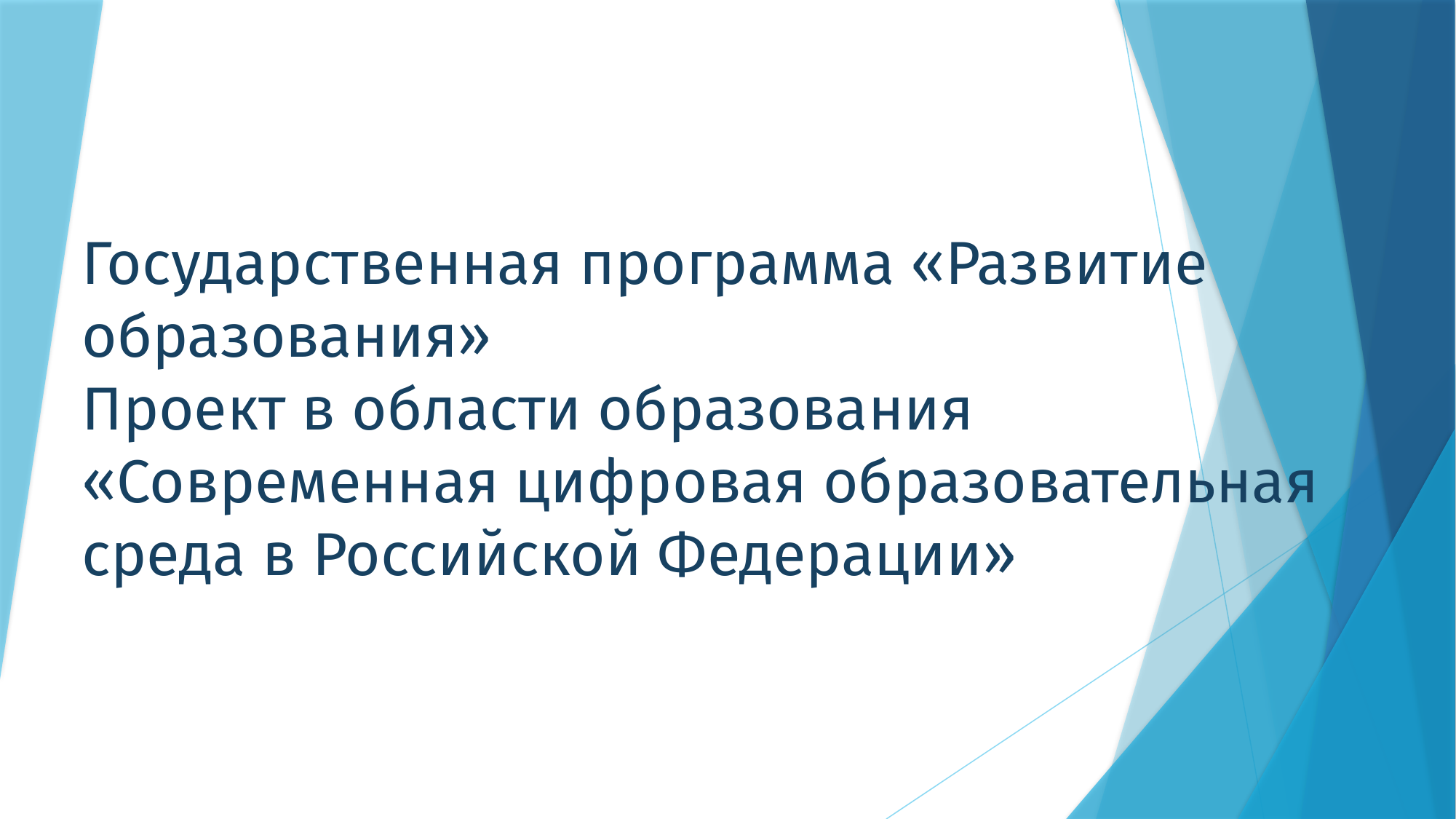

# Государственная программа «Развитие образования» Проект в области образования «Современная цифровая образовательная среда в Российской Федерации»